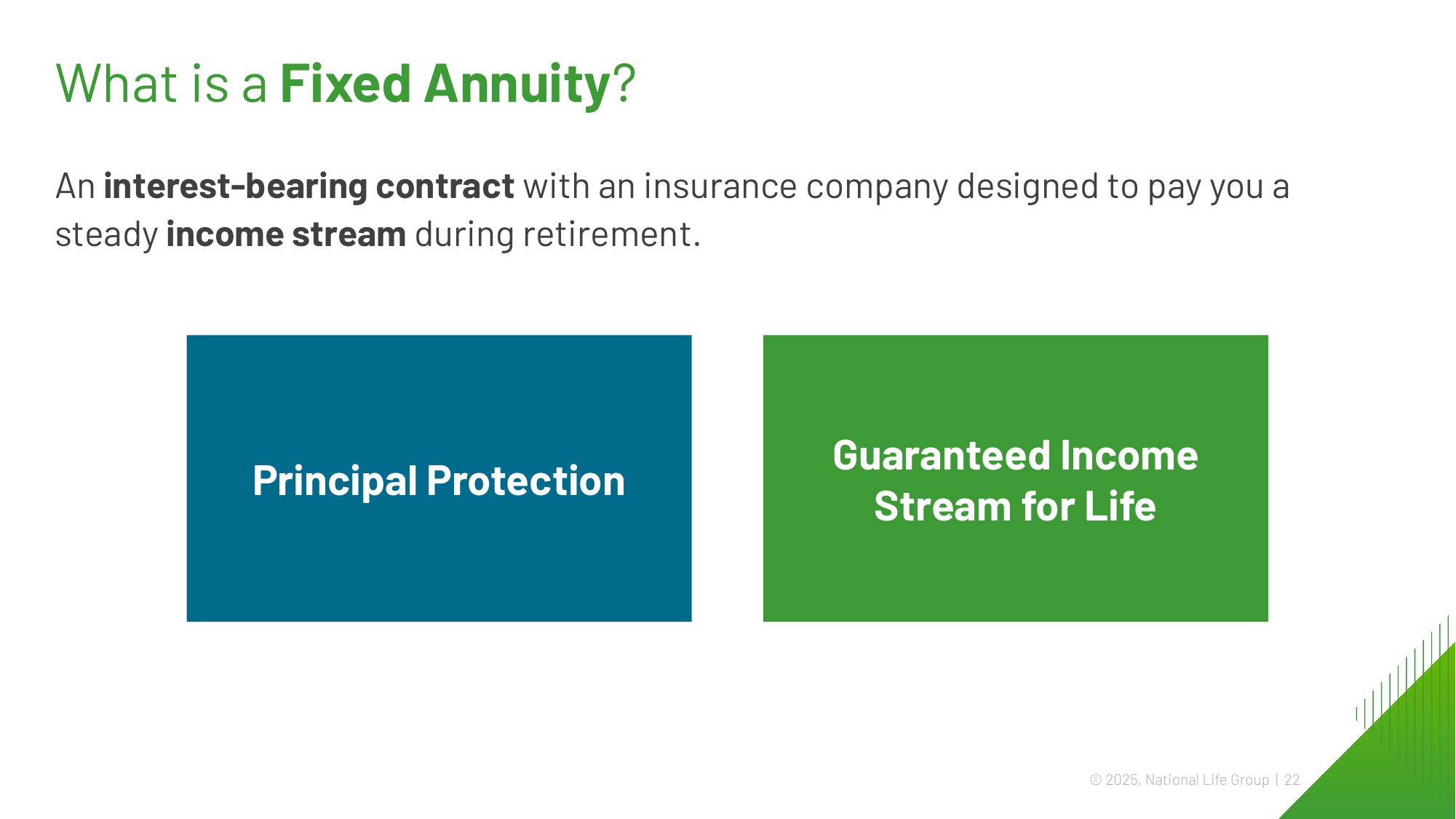

# What is a Fixed Annuity?
An interest-bearing contract with an insurance company designed to pay you a steady income stream during retirement.
Principal Protection
Guaranteed Income
Stream for Life
© 2025, National Life Group  |  22